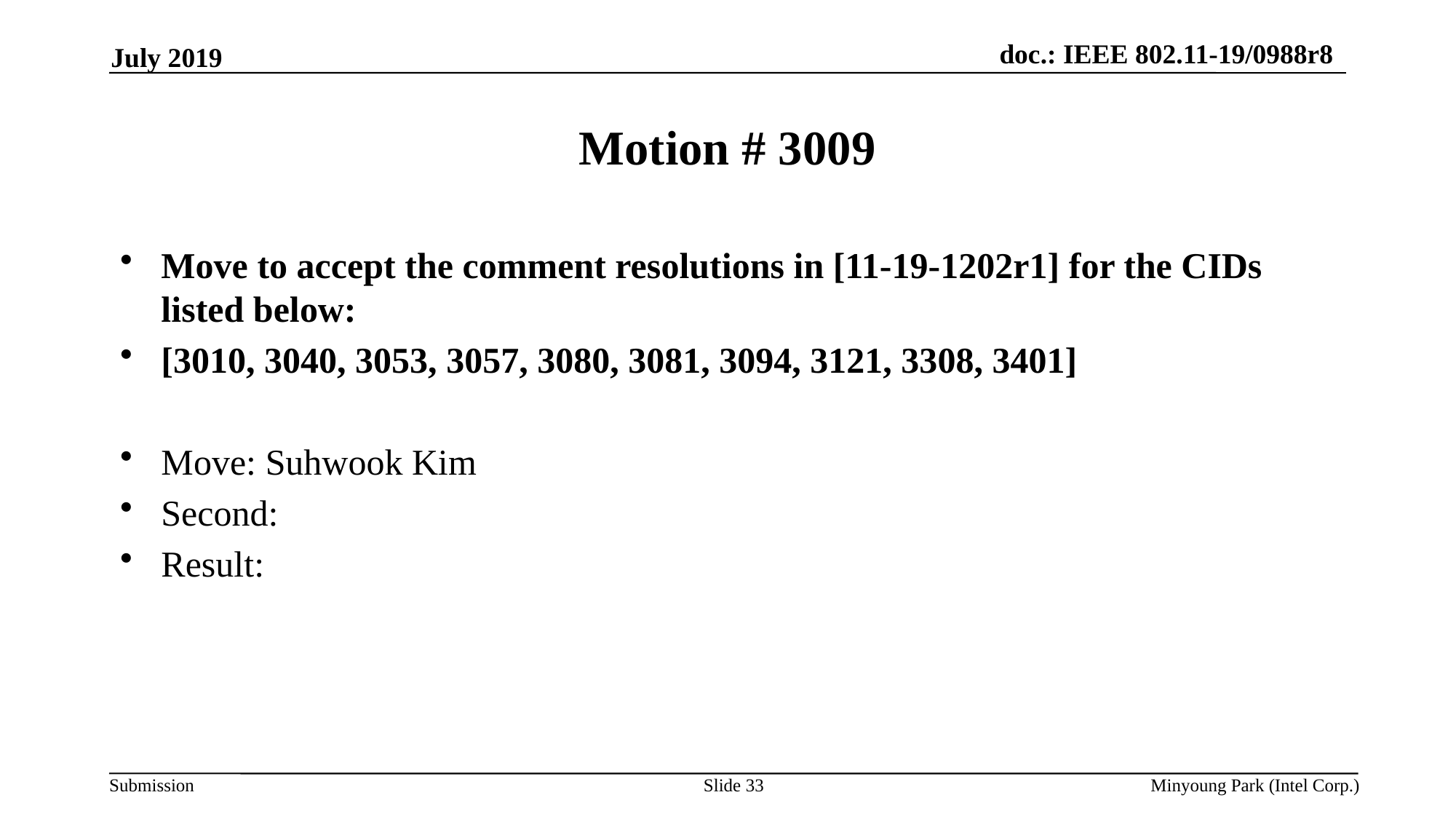

July 2019
# Motion # 3009
Move to accept the comment resolutions in [11-19-1202r1] for the CIDs listed below:
[3010, 3040, 3053, 3057, 3080, 3081, 3094, 3121, 3308, 3401]

Move: Suhwook Kim
Second:
Result:

Slide 33
Minyoung Park (Intel Corp.)